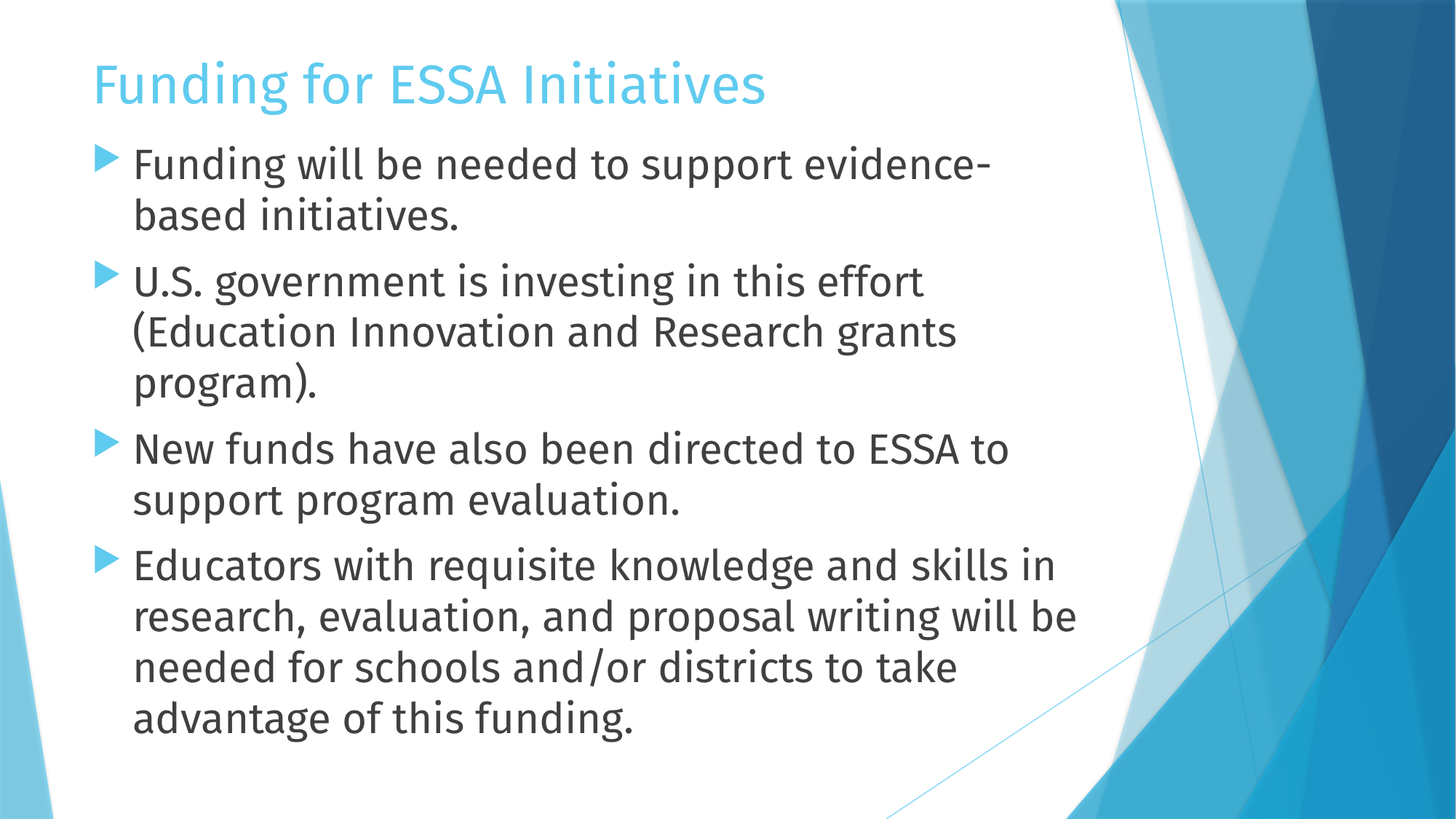

# Funding for ESSA Initiatives
Funding will be needed to support evidence-based initiatives.
U.S. government is investing in this effort (Education Innovation and Research grants program).
New funds have also been directed to ESSA to support program evaluation.
Educators with requisite knowledge and skills in research, evaluation, and proposal writing will be needed for schools and/or districts to take advantage of this funding.